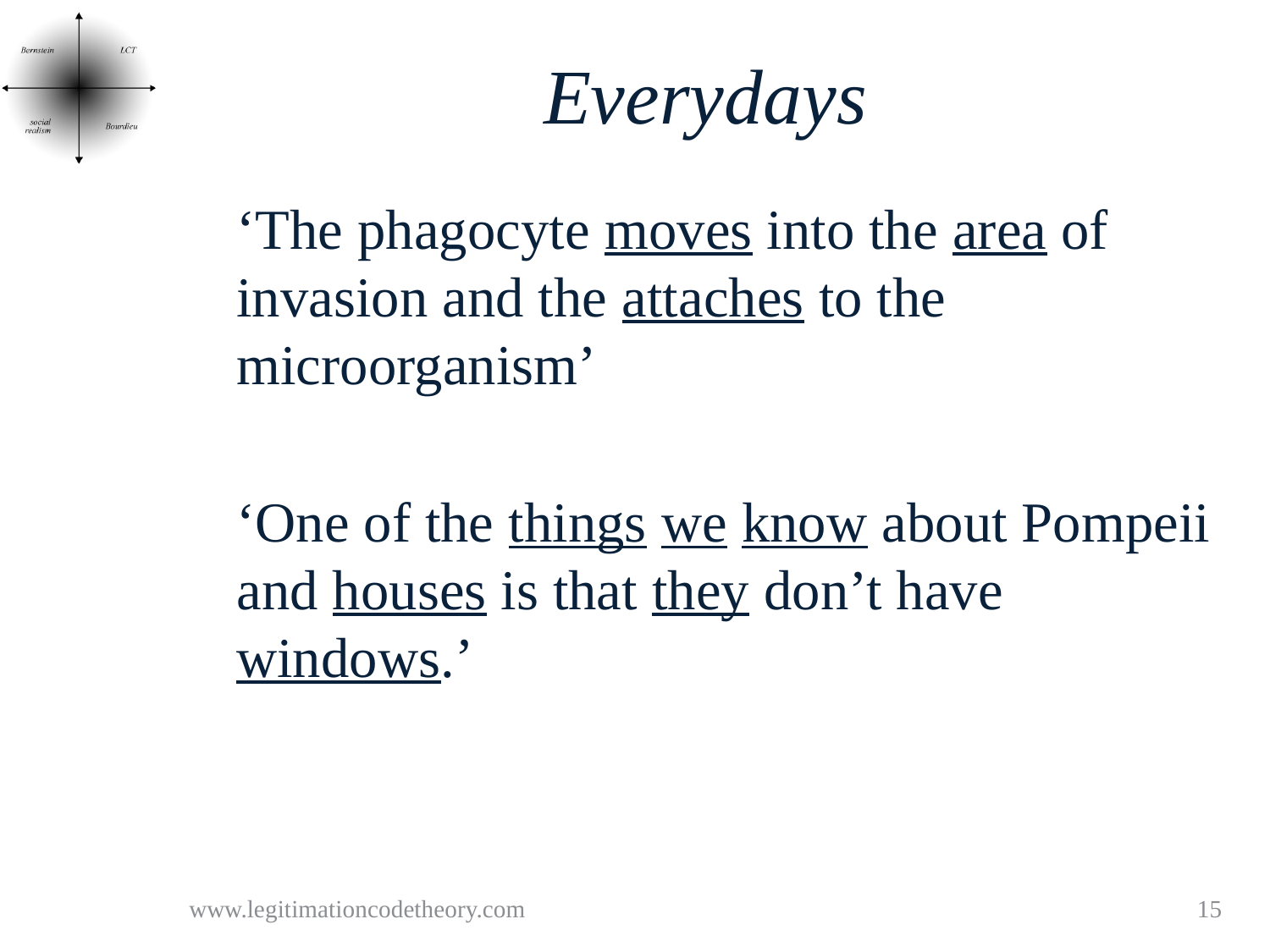

# Everydays

	‘The phagocyte moves into the area of invasion and the attaches to the microorganism’

	‘One of the things we know about Pompeii and houses is that they don’t have windows.’

www.legitimationcodetheory.com
15